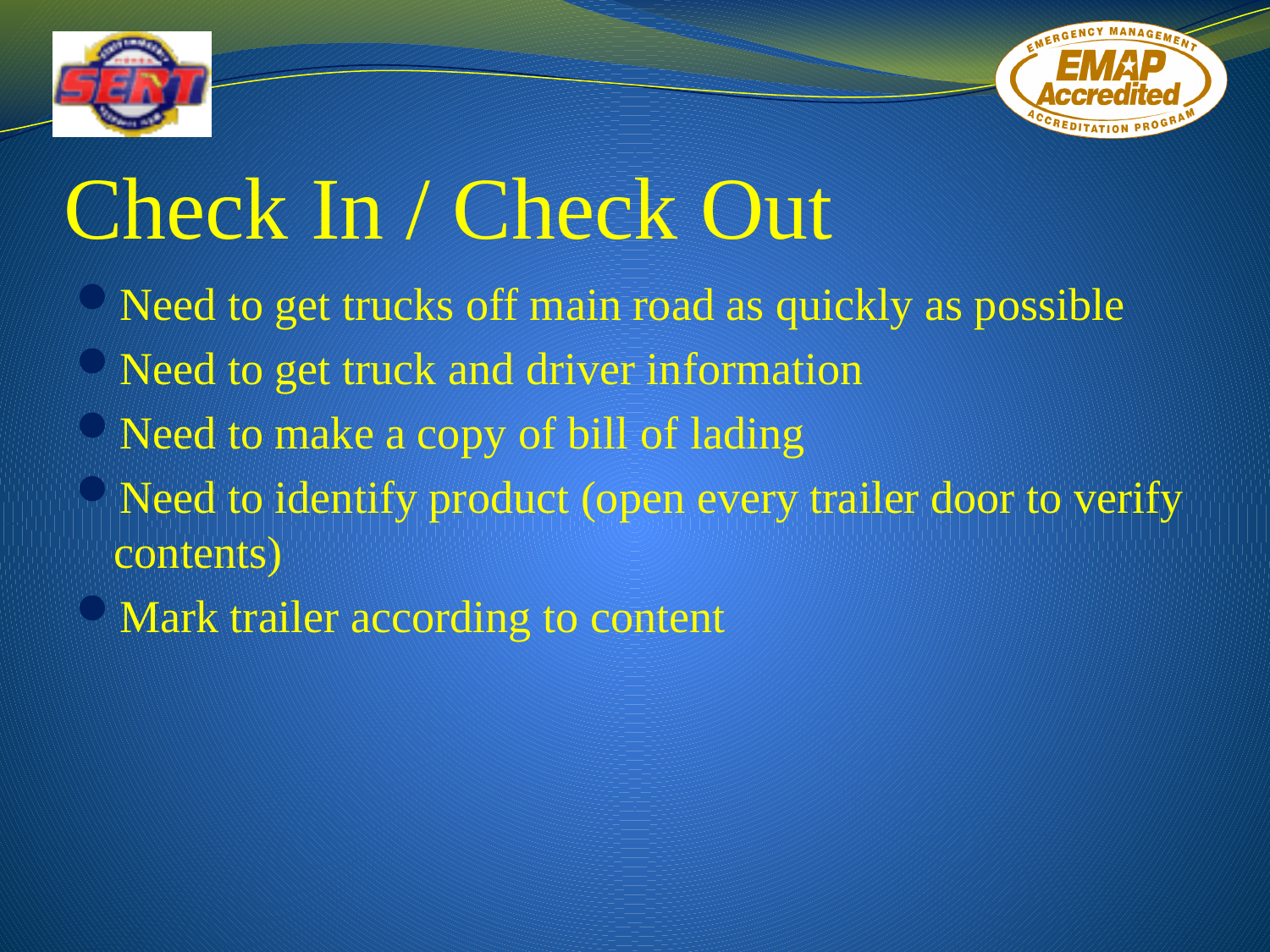

# Check In / Check Out
Need to get trucks off main road as quickly as possible
Need to get truck and driver information
Need to make a copy of bill of lading
Need to identify product (open every trailer door to verify contents)
Mark trailer according to content